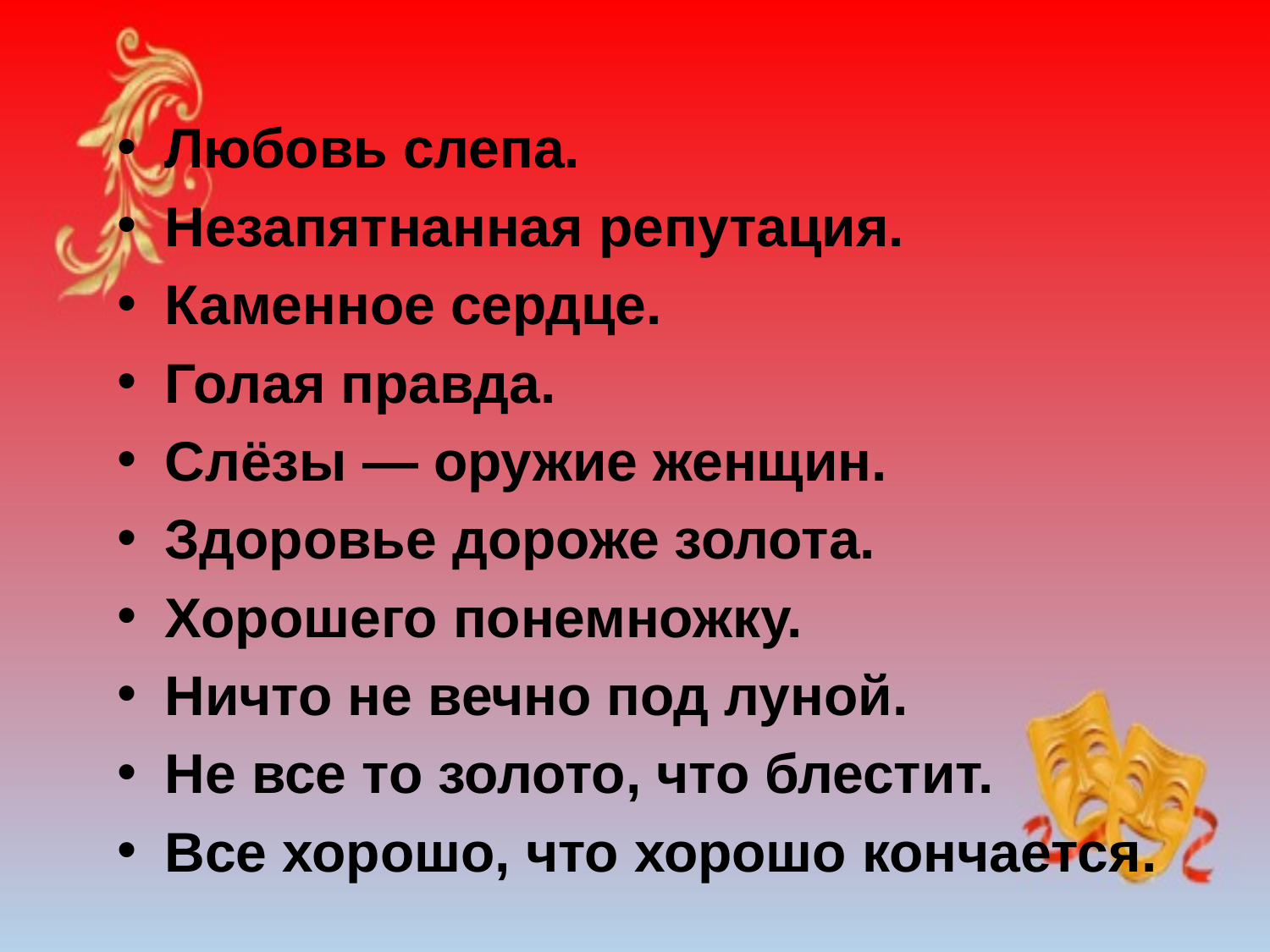

#
Любовь слепа.
Незапятнанная репутация.
Каменное сердце.
Голая правда.
Слёзы — оружие женщин.
Здоровье дороже золота.
Хорошего понемножку.
Ничто не вечно под луной.
Не все то золото, что блестит.
Все хорошо, что хорошо кончается.